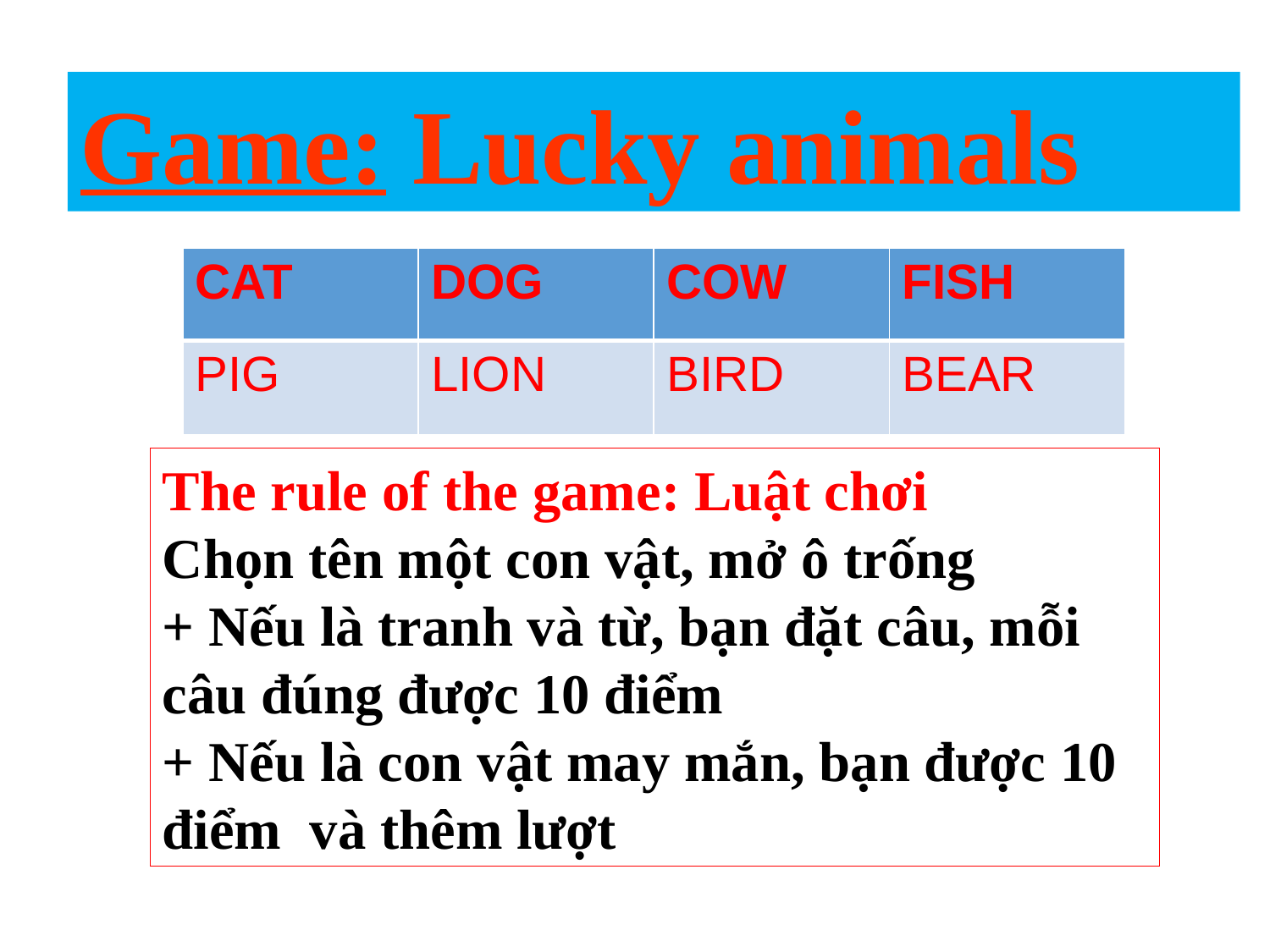

Game: Lucky animals
| CAT | DOG | COW | FISH |
| --- | --- | --- | --- |
| PIG | LION | BIRD | BEAR |
The rule of the game: Luật chơi
Chọn tên một con vật, mở ô trống
+ Nếu là tranh và từ, bạn đặt câu, mỗi câu đúng được 10 điểm
+ Nếu là con vật may mắn, bạn được 10 điểm  và thêm lượt